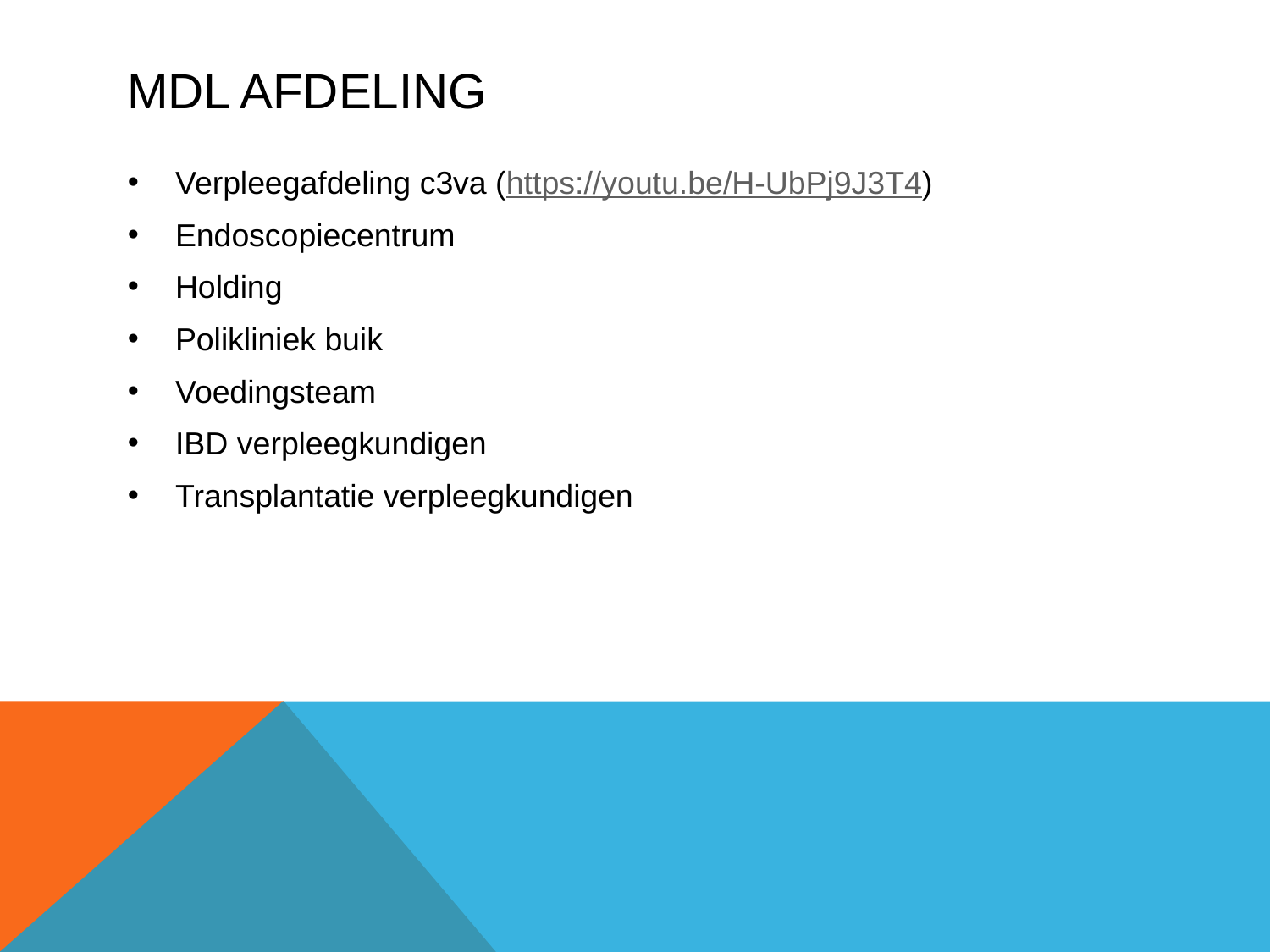

# MDL afdeling
Verpleegafdeling c3va (https://youtu.be/H-UbPj9J3T4)
Endoscopiecentrum
Holding
Polikliniek buik
Voedingsteam
IBD verpleegkundigen
Transplantatie verpleegkundigen